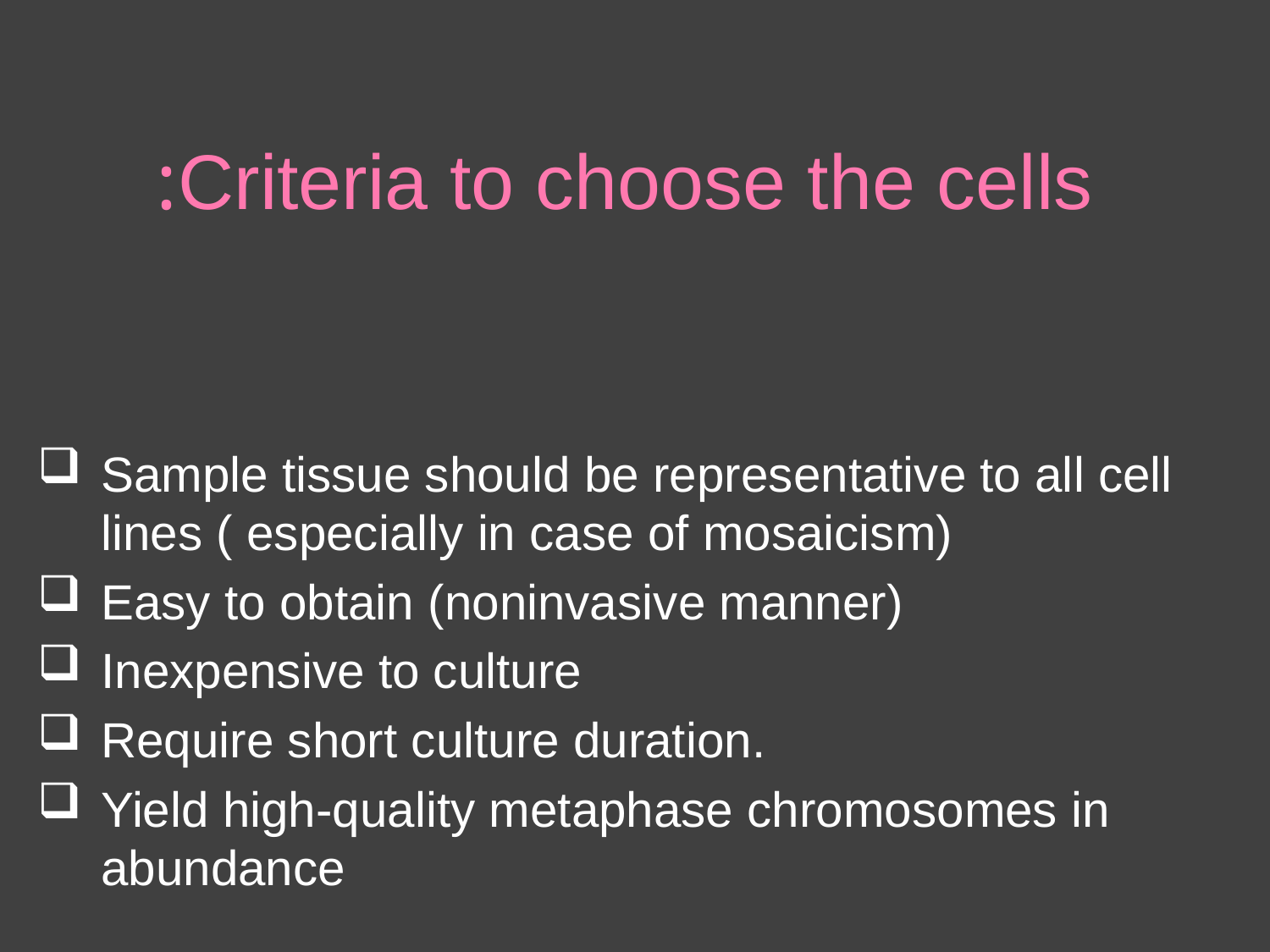

# Criteria to choose the cells:
Sample tissue should be representative to all cell lines ( especially in case of mosaicism)
Easy to obtain (noninvasive manner)
Inexpensive to culture
Require short culture duration.
Yield high-quality metaphase chromosomes in abundance